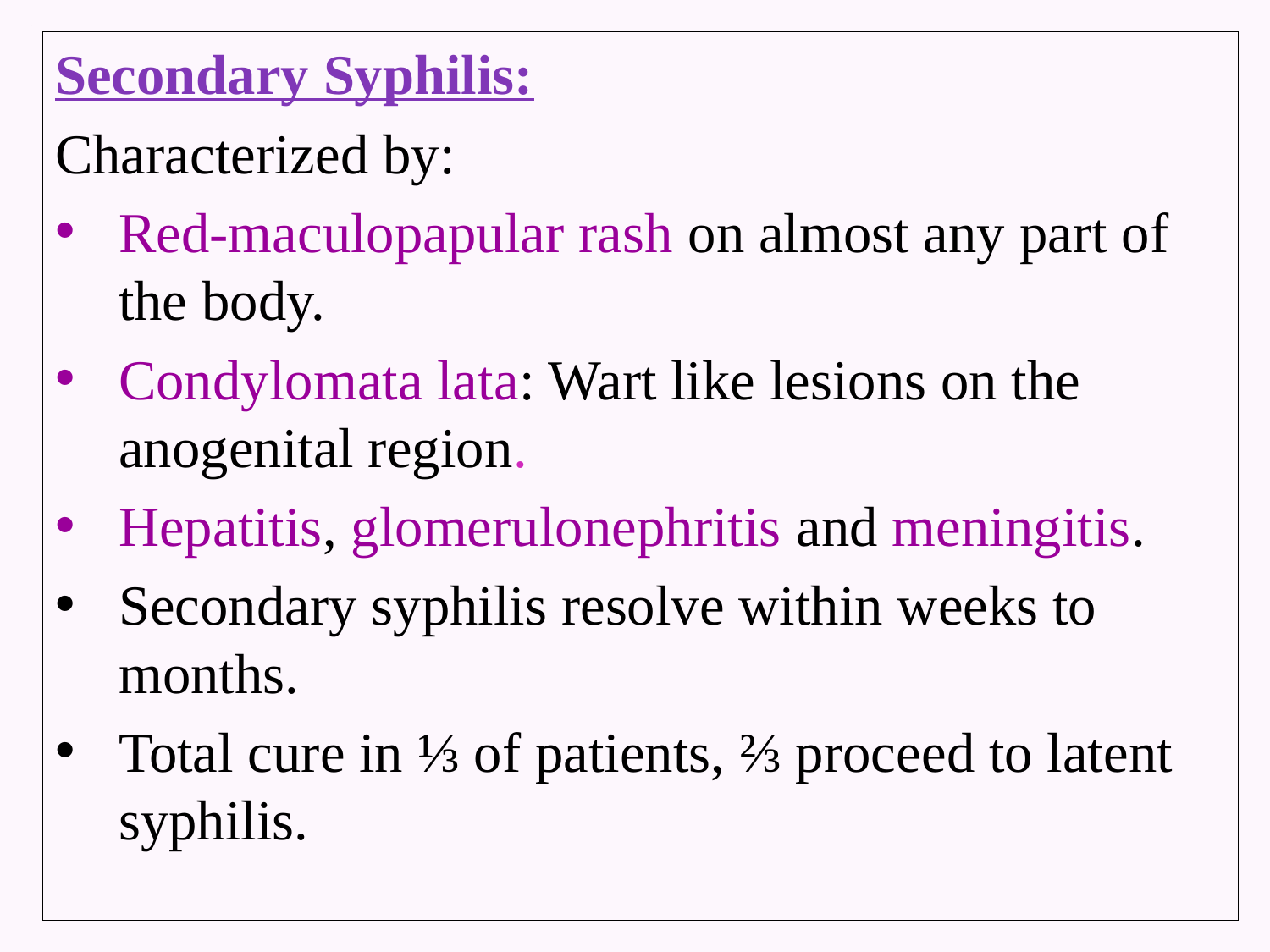

# N
Secondary Syphilis:
Characterized by:
Red-maculopapular rash on almost any part of the body.
Condylomata lata: Wart like lesions on the anogenital region.
Hepatitis, glomerulonephritis and meningitis.
Secondary syphilis resolve within weeks to months.
Total cure in ⅓ of patients, ⅔ proceed to latent syphilis.